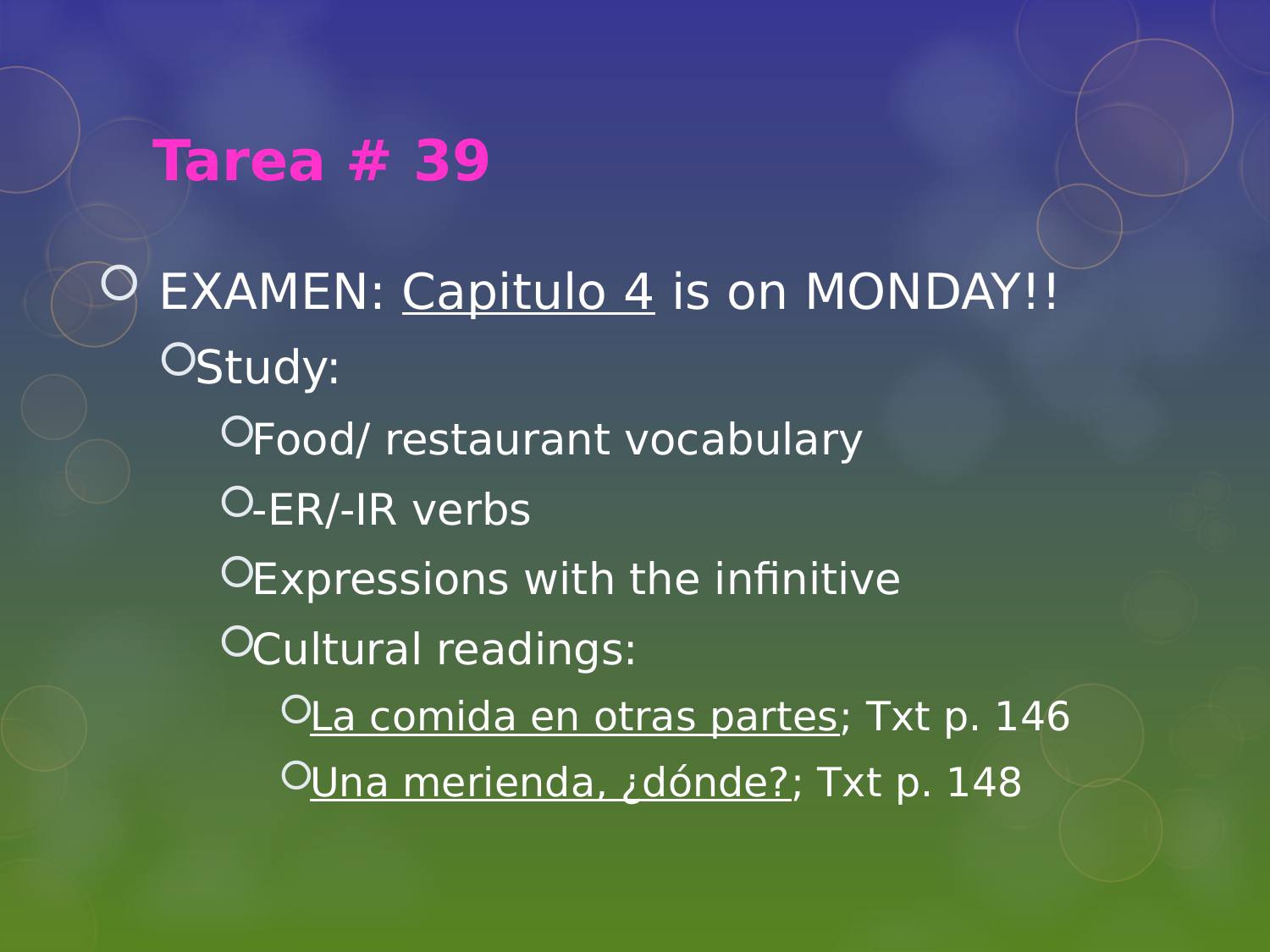

# Tarea # 39
 EXAMEN: Capitulo 4 is on MONDAY!!
Study:
Food/ restaurant vocabulary
-ER/-IR verbs
Expressions with the infinitive
Cultural readings:
La comida en otras partes; Txt p. 146
Una merienda, ¿dónde?; Txt p. 148